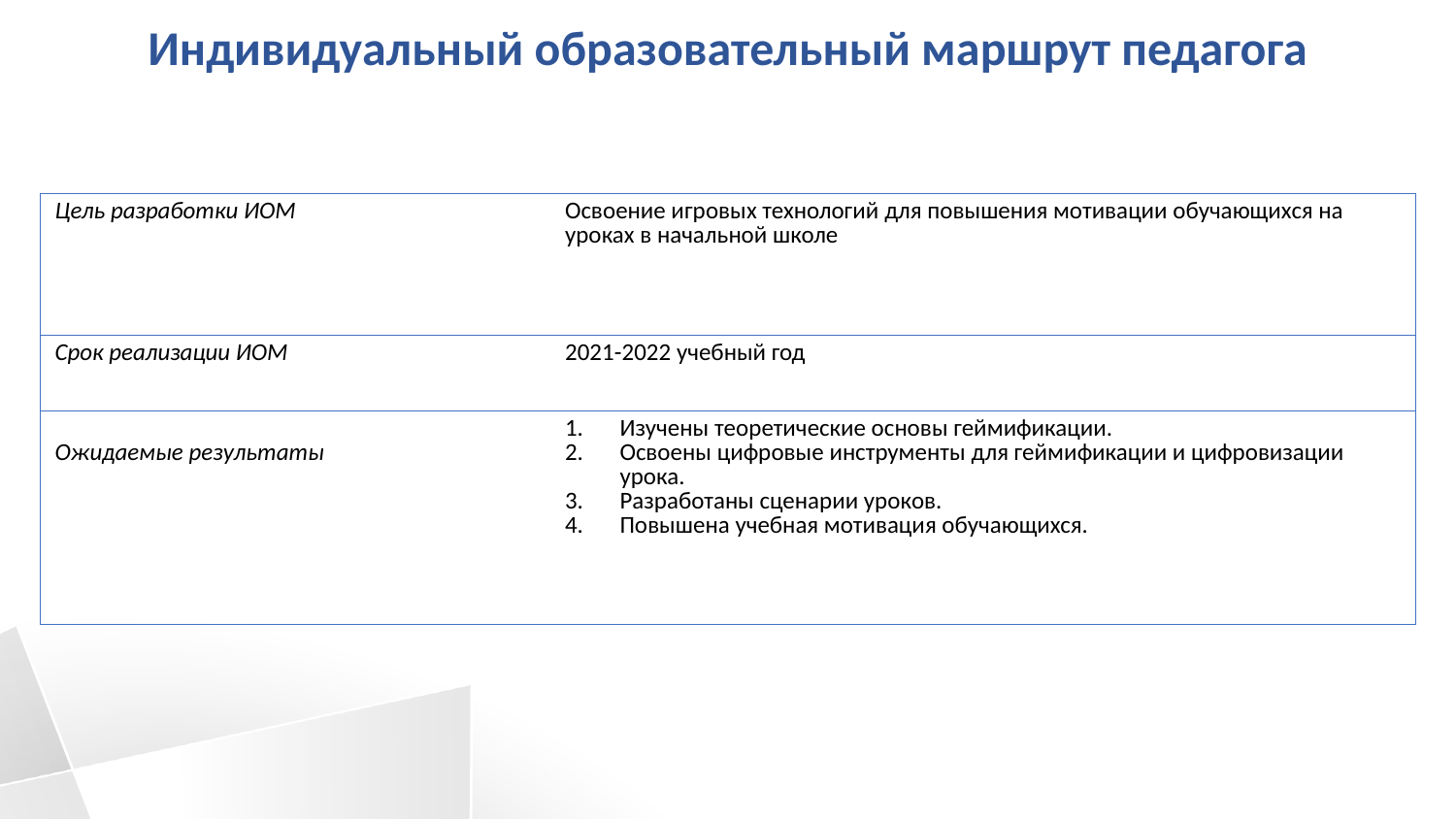

# Индивидуальный образовательный маршрут педагога
| Цель разработки ИОМ | Освоение игровых технологий для повышения мотивации обучающихся на уроках в начальной школе |
| --- | --- |
| Срок реализации ИОМ | 2021-2022 учебный год |
| Ожидаемые результаты | Изучены теоретические основы геймификации. Освоены цифровые инструменты для геймификации и цифровизации урока. Разработаны сценарии уроков. Повышена учебная мотивация обучающихся. |